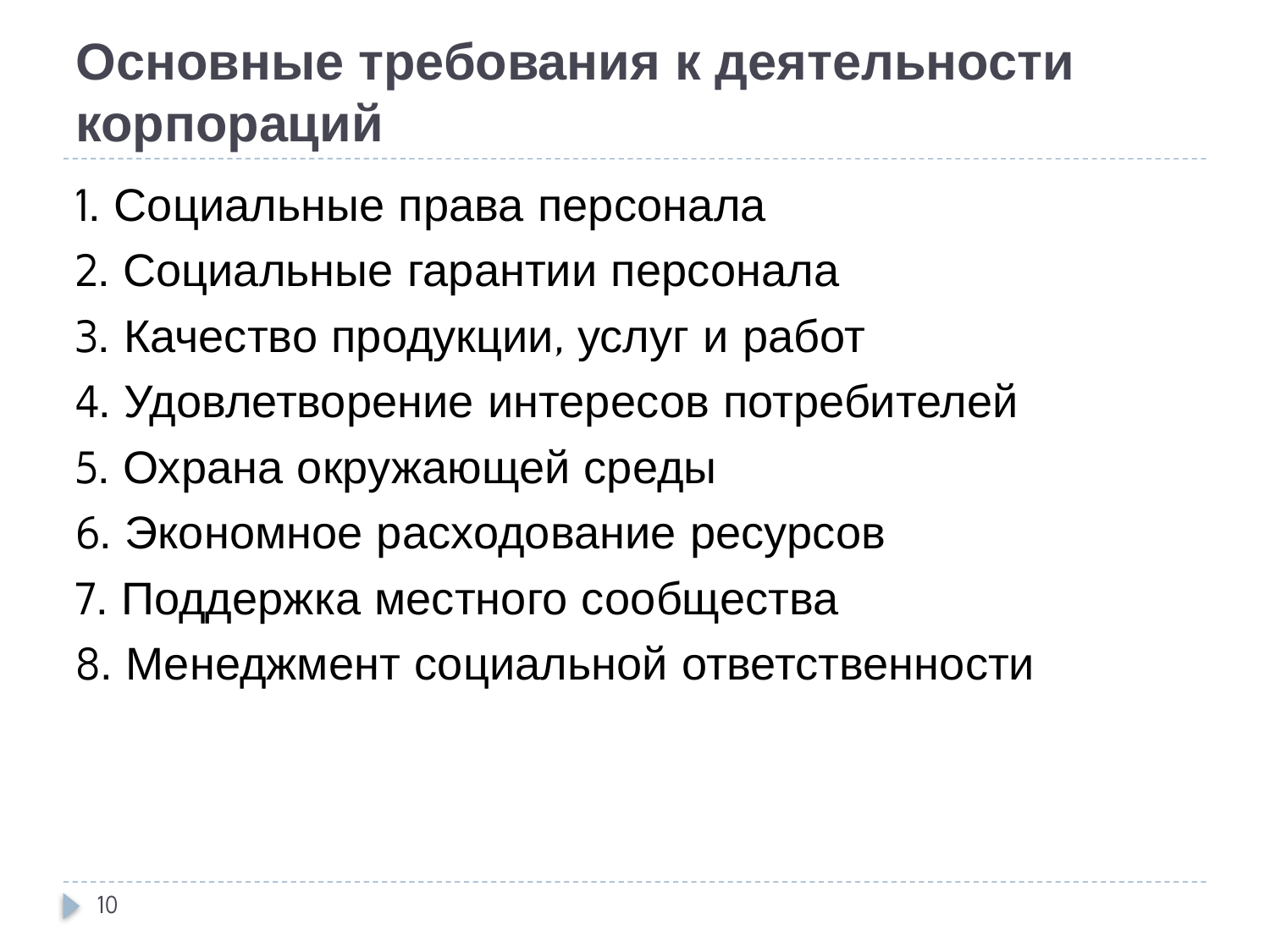

# Основные требования к деятельности корпораций
1. Социальные права персонала
2. Социальные гарантии персонала
3. Качество продукции, услуг и работ
4. Удовлетворение интересов потребителей
5. Охрана окружающей среды
6. Экономное расходование ресурсов
7. Поддержка местного сообщества
8. Менеджмент социальной ответственности
10